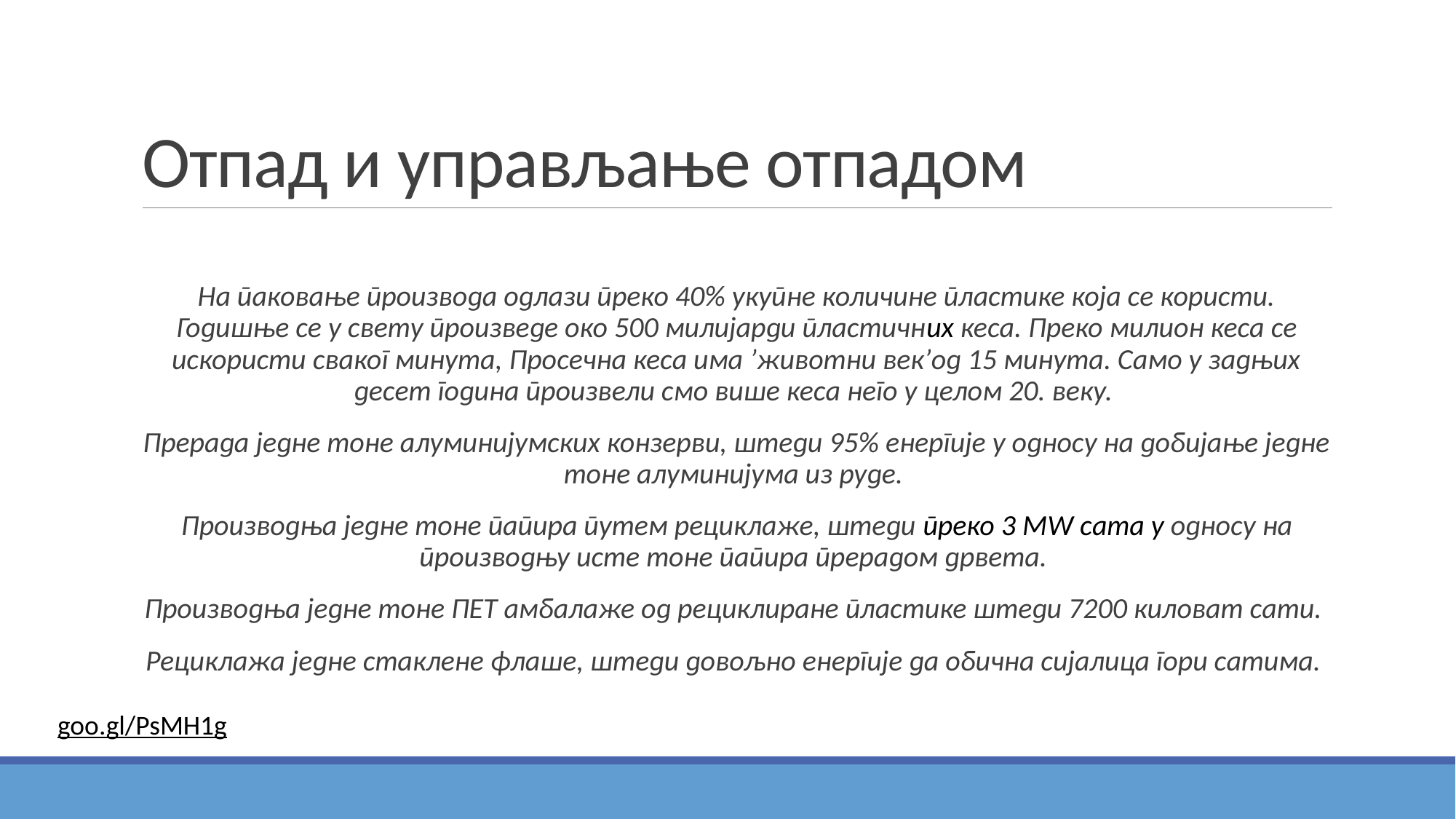

# Отпад и управљање отпадом

На паковање производа одлази преко 40% укупне количине пластике која се користи. Годишње се у свету произведе око 500 милијарди пластичних кеса. Преко милион кеса се искористи сваког минута, Просечна кеса има ’животни век’од 15 минута. Само у задњих десет година произвели смо више кеса него у целом 20. веку.
Прерада једне тоне алуминијумских конзерви, штеди 95% енергије у односу на добијање једне тоне алуминијума из руде.
Производња једне тоне папира путем рециклаже, штеди преко 3 МW сата у односу на производњу исте тоне папира прерадом дрвета.
Производња једне тоне ПЕТ амбалаже од рециклиране пластике штеди 7200 киловат сати.
Рециклажа једне стаклене флаше, штеди довољно енергије да обична сијалица гори сатима.

goo.gl/PsMH1g